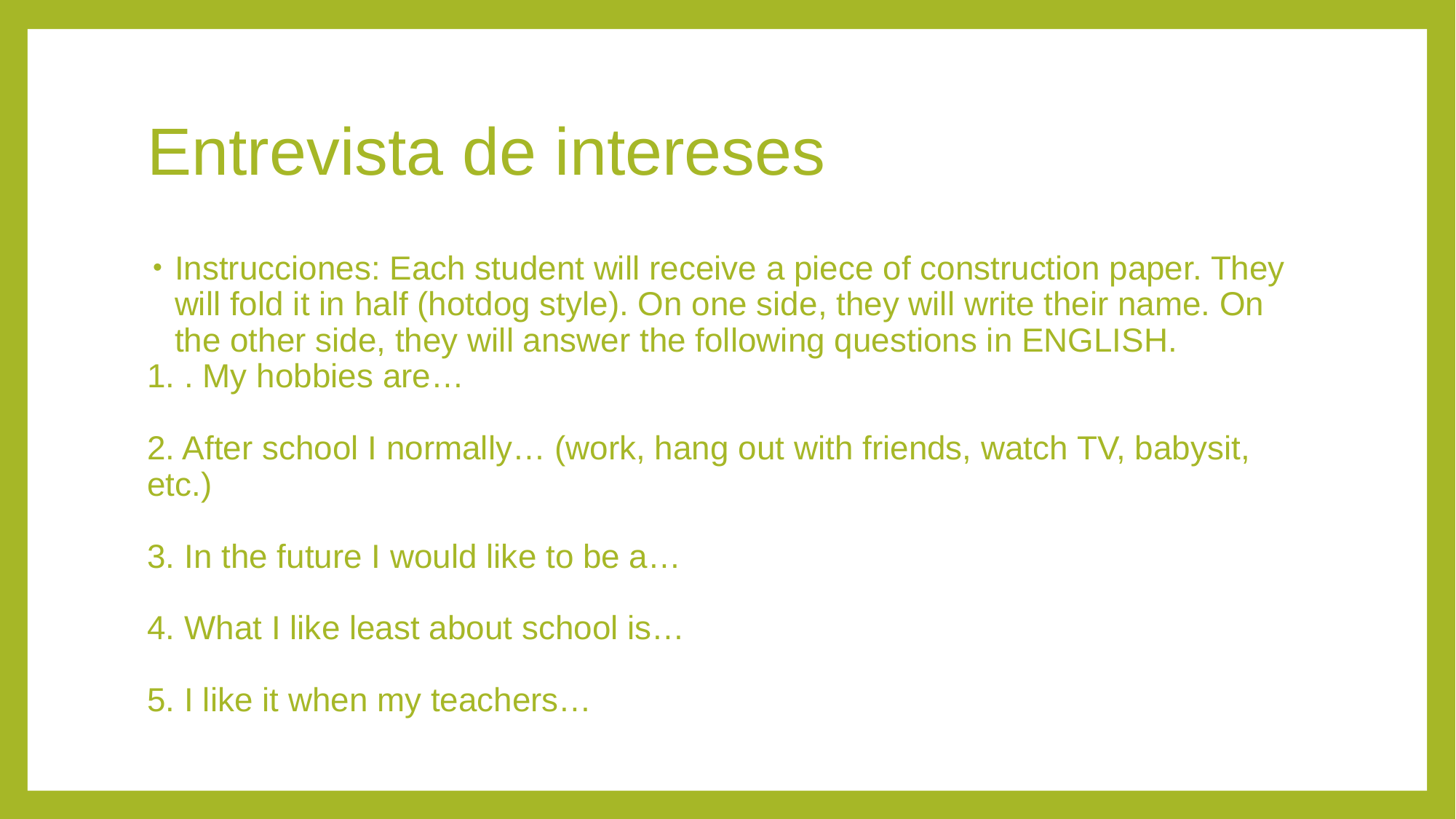

# Entrevista de intereses
Instrucciones: Each student will receive a piece of construction paper. They will fold it in half (hotdog style). On one side, they will write their name. On the other side, they will answer the following questions in ENGLISH.
1. . My hobbies are…

2. After school I normally… (work, hang out with friends, watch TV, babysit, etc.)

3. In the future I would like to be a…

4. What I like least about school is…

5. I like it when my teachers…